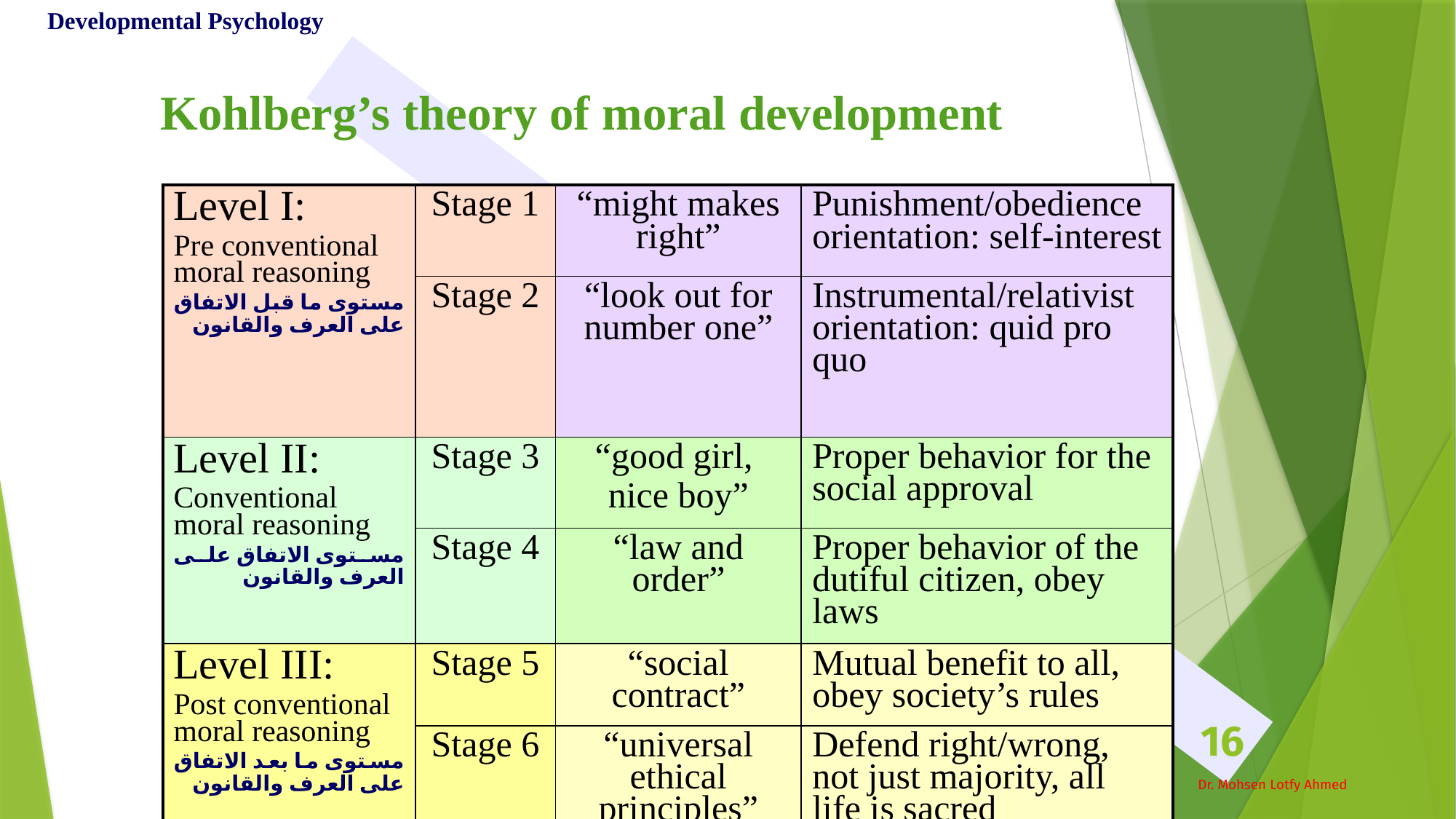

Developmental Psychology
Kohlberg’s theory of moral development
| Level I: Pre conventional moral reasoning مستوى ما قبل الاتفاق على العرف والقانون | Stage 1 | “might makes right” | Punishment/obedience orientation: self-interest |
| --- | --- | --- | --- |
|  | Stage 2 | “look out for number one” | Instrumental/relativist orientation: quid pro quo |
| Level II: Conventional moral reasoning مستوى الاتفاق على العرف والقانون | Stage 3 | “good girl, nice boy” | Proper behavior for the social approval |
|  | Stage 4 | “law and order” | Proper behavior of the dutiful citizen, obey laws |
| Level III: Post conventional moral reasoning مستوى ما بعد الاتفاق على العرف والقانون | Stage 5 | “social contract” | Mutual benefit to all, obey society’s rules |
|  | Stage 6 | “universal ethical principles” | Defend right/wrong, not just majority, all life is sacred (reflective) |

16
Dr. Mohsen Lotfy Ahmed